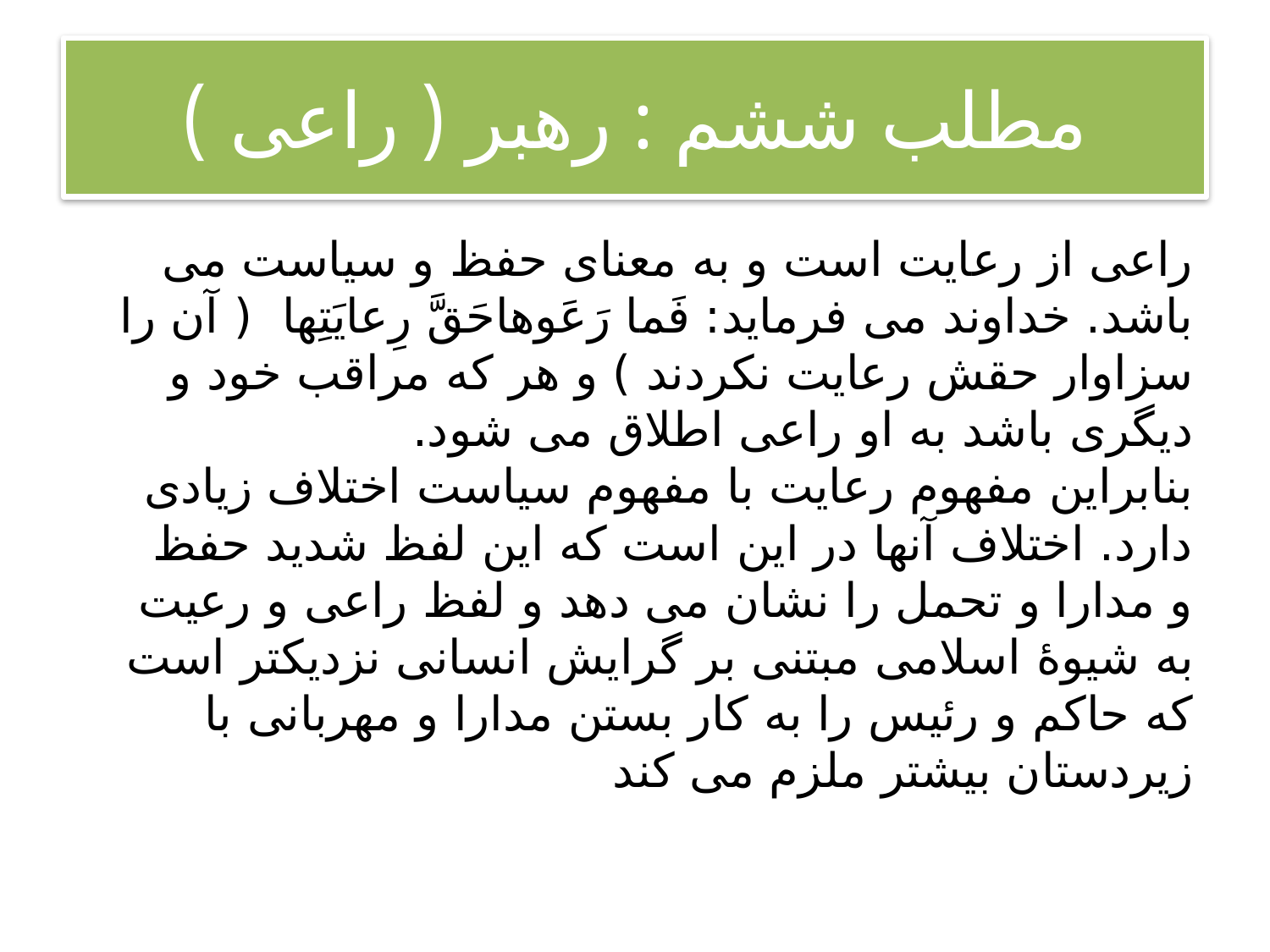

# مطلب ششم : رهبر ( راعی )
راعی از رعایت است و به معنای حفظ و سیاست می باشد. خداوند می فرماید: فَما رَعَوهاحَقَّ رِعایَتِها  ( آن را سزاوار حقش رعایت نکردند ) و هر که مراقب خود و دیگری باشد به او راعی اطلاق می شود.  
بنابراین مفهوم رعایت با مفهوم سیاست اختلاف زیادی دارد. اختلاف آنها در این است که این لفظ شدید حفظ و مدارا و تحمل را نشان می دهد و لفظ راعی و رعیت به شیوۀ اسلامی مبتنی بر گرایش انسانی نزدیکتر است که حاکم و رئیس را به کار بستن مدارا و مهربانی با زیردستان بیشتر ملزم می کند